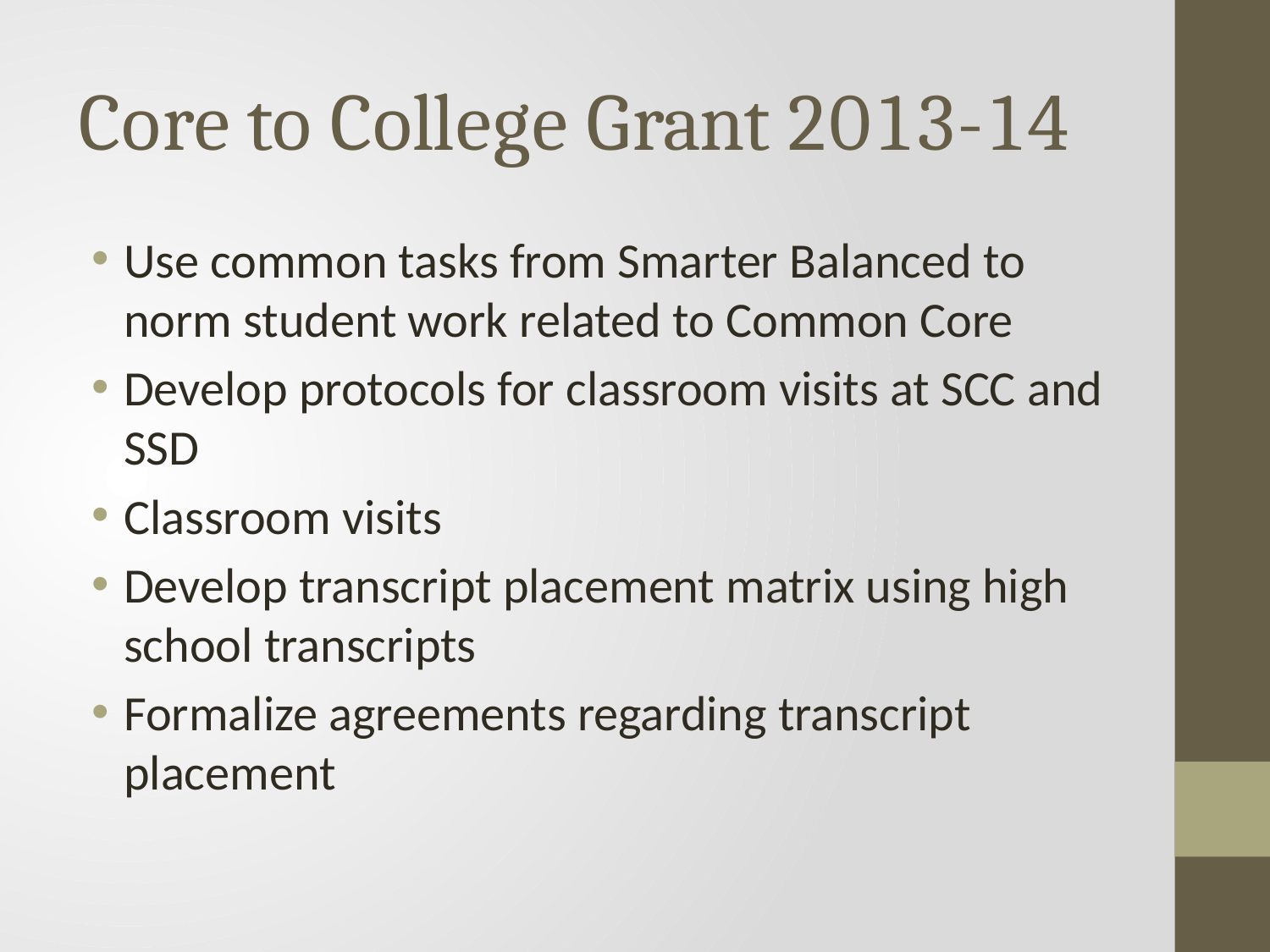

# Core to College Grant 2013-14
Use common tasks from Smarter Balanced to norm student work related to Common Core
Develop protocols for classroom visits at SCC and SSD
Classroom visits
Develop transcript placement matrix using high school transcripts
Formalize agreements regarding transcript placement